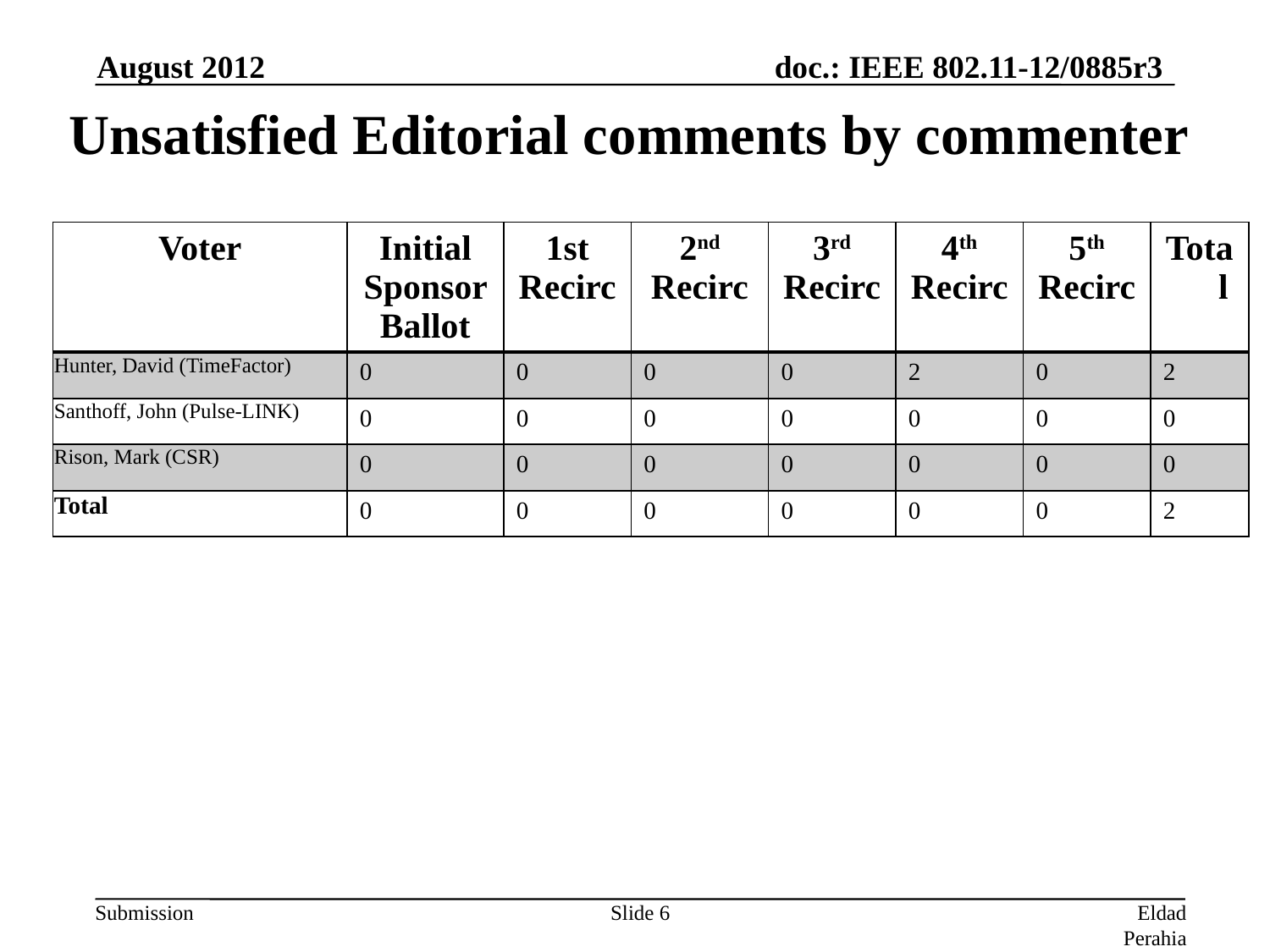

August 2012
# Unsatisfied Editorial comments by commenter
| Voter | Initial Sponsor Ballot | 1st Recirc | 2nd Recirc | 3rd Recirc | 4th Recirc | 5th Recirc | Total |
| --- | --- | --- | --- | --- | --- | --- | --- |
| Hunter, David (TimeFactor) | 0 | 0 | 0 | 0 | 2 | 0 | 2 |
| Santhoff, John (Pulse-LINK) | 0 | 0 | 0 | 0 | 0 | 0 | 0 |
| Rison, Mark (CSR) | 0 | 0 | 0 | 0 | 0 | 0 | 0 |
| Total | 0 | 0 | 0 | 0 | 0 | 0 | 2 |
Slide 6
Eldad Perahia, Intel Corporation